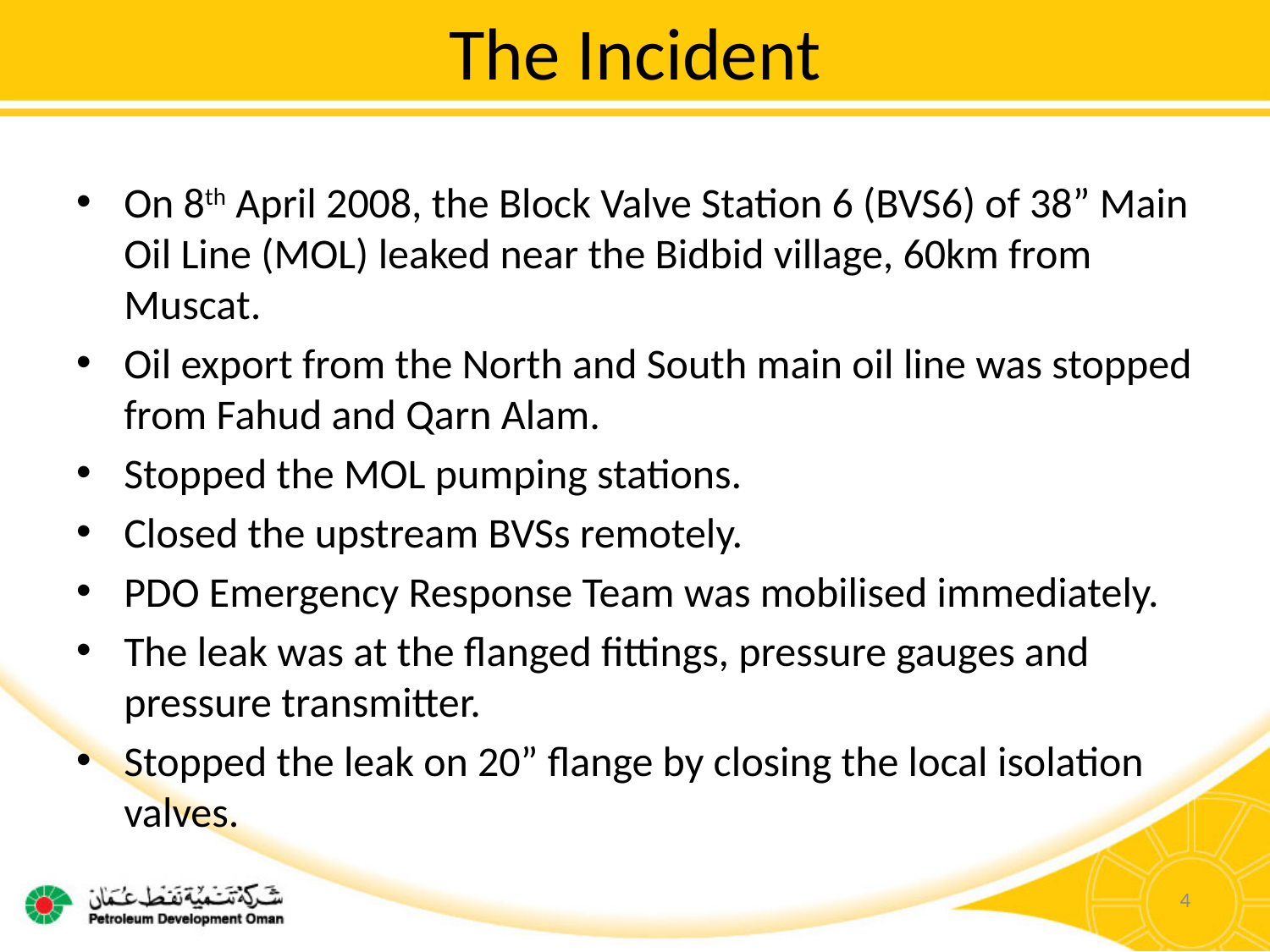

# The Incident
On 8th April 2008, the Block Valve Station 6 (BVS6) of 38” Main Oil Line (MOL) leaked near the Bidbid village, 60km from Muscat.
Oil export from the North and South main oil line was stopped from Fahud and Qarn Alam.
Stopped the MOL pumping stations.
Closed the upstream BVSs remotely.
PDO Emergency Response Team was mobilised immediately.
The leak was at the flanged fittings, pressure gauges and pressure transmitter.
Stopped the leak on 20” flange by closing the local isolation valves.